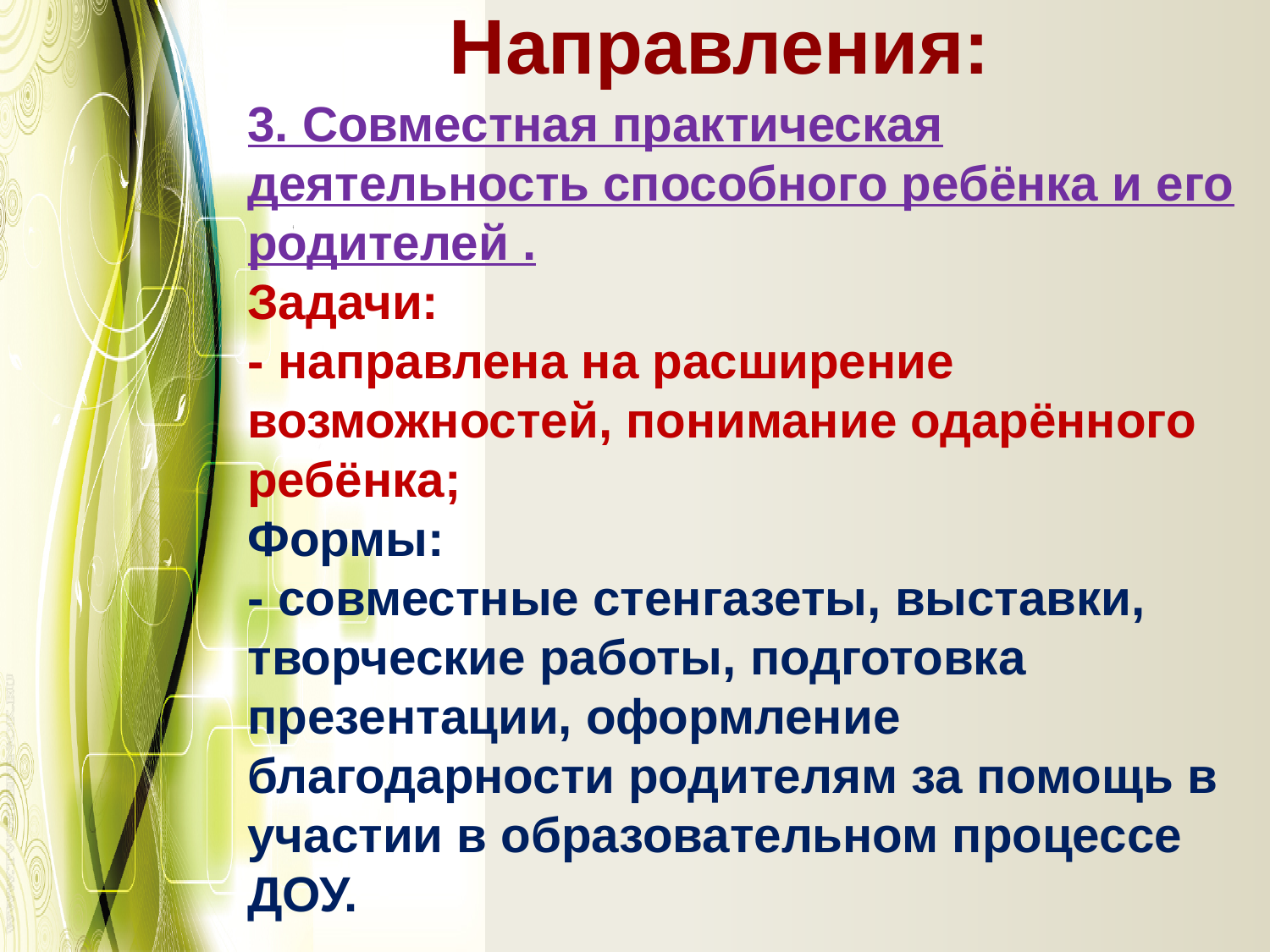

Направления:
# 3. Совместная практическая деятельность способного ребёнка и его родителей . Задачи:  - направлена на расширение возможностей, понимание одарённого ребёнка; Формы: - совместные стенгазеты, выставки, творческие работы, подготовка презентации, оформление благодарности родителям за помощь в участии в образовательном процессе ДОУ.